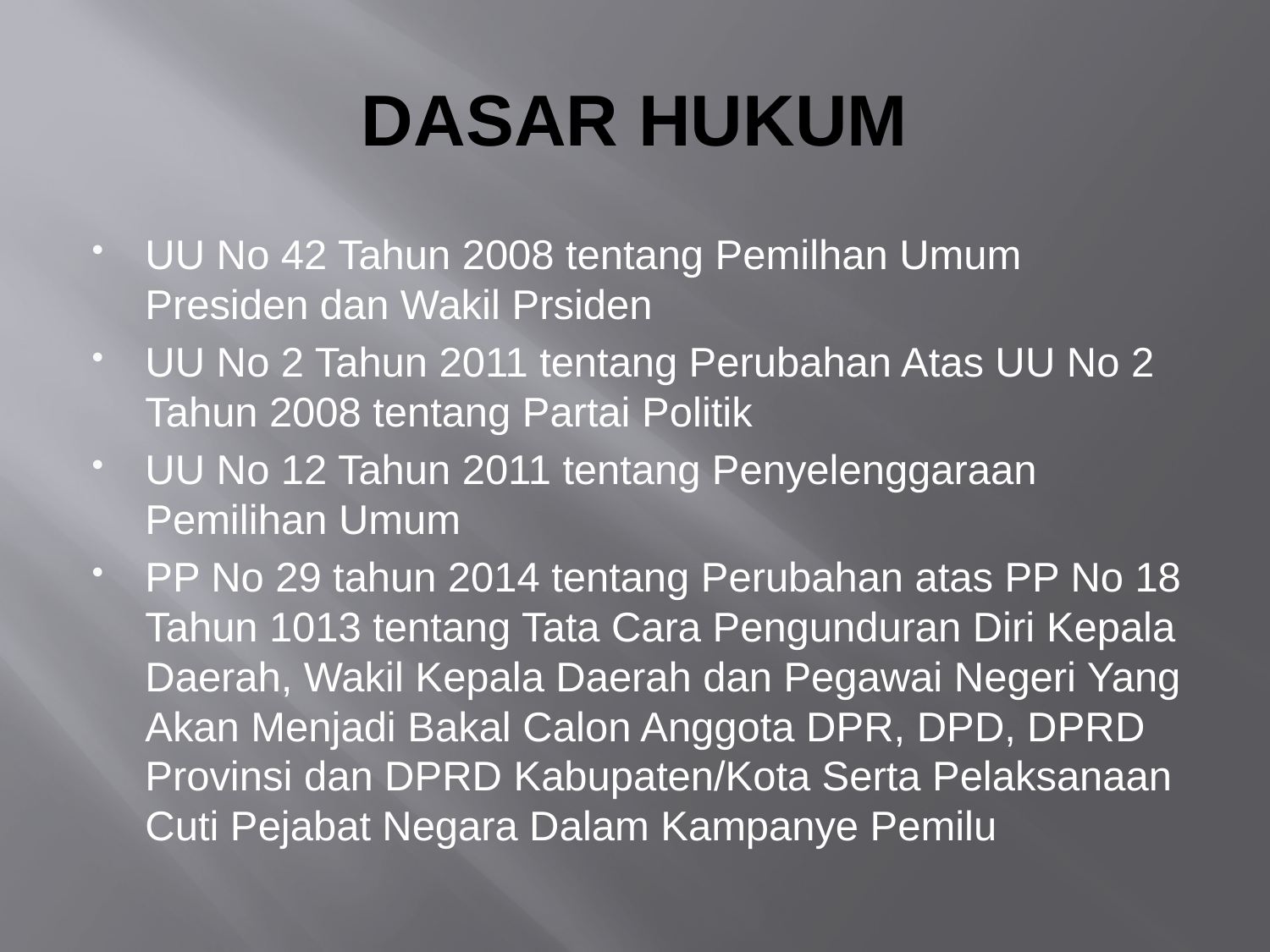

# DASAR HUKUM
UU No 42 Tahun 2008 tentang Pemilhan Umum Presiden dan Wakil Prsiden
UU No 2 Tahun 2011 tentang Perubahan Atas UU No 2 Tahun 2008 tentang Partai Politik
UU No 12 Tahun 2011 tentang Penyelenggaraan Pemilihan Umum
PP No 29 tahun 2014 tentang Perubahan atas PP No 18 Tahun 1013 tentang Tata Cara Pengunduran Diri Kepala Daerah, Wakil Kepala Daerah dan Pegawai Negeri Yang Akan Menjadi Bakal Calon Anggota DPR, DPD, DPRD Provinsi dan DPRD Kabupaten/Kota Serta Pelaksanaan Cuti Pejabat Negara Dalam Kampanye Pemilu